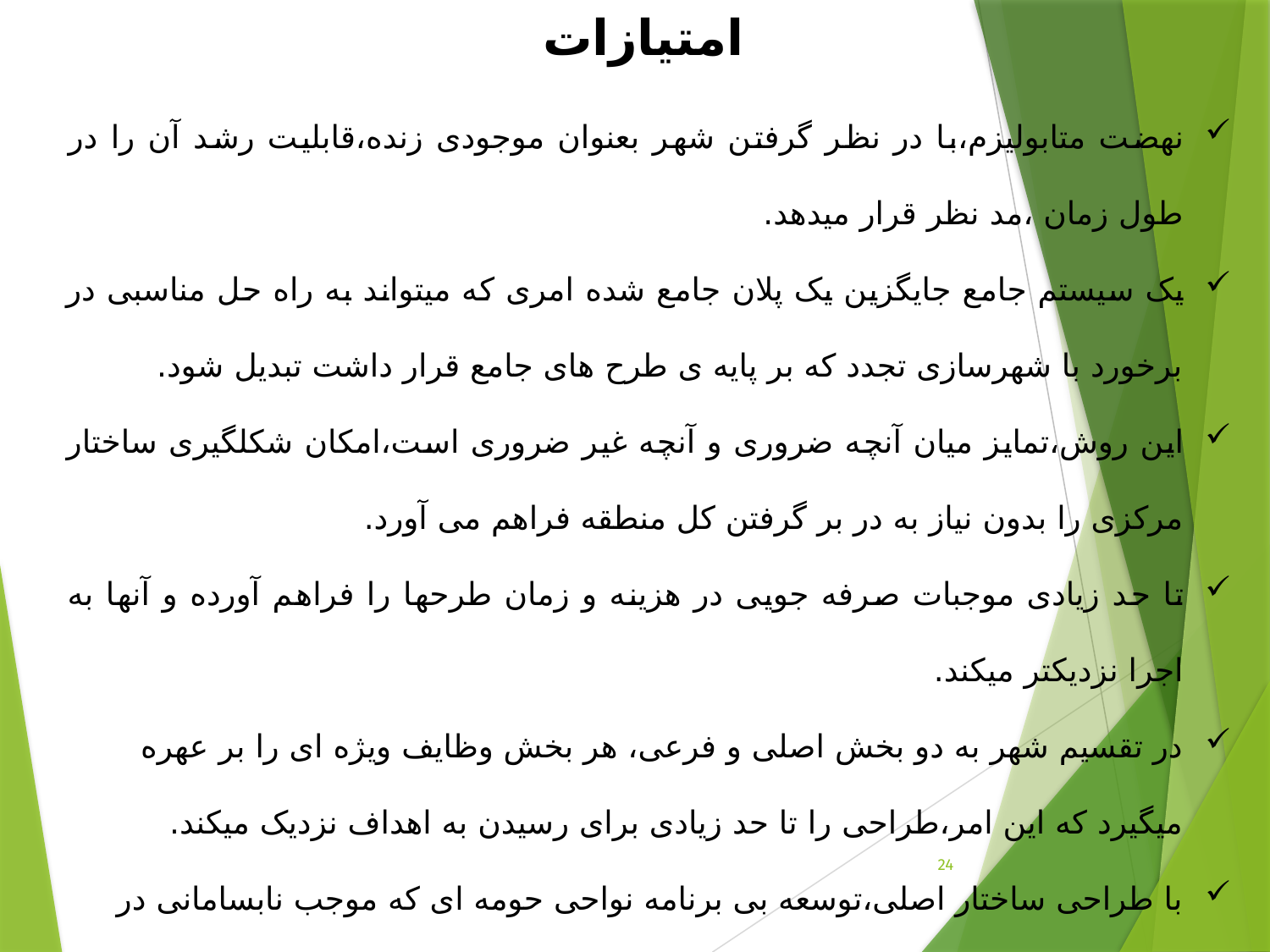

امتیازات
نهضت متابولیزم،با در نظر گرفتن شهر بعنوان موجودی زنده،قابلیت رشد آن را در طول زمان ،مد نظر قرار میدهد.
یک سیستم جامع جایگزین یک پلان جامع شده امری که میتواند به راه حل مناسبی در برخورد با شهرسازی تجدد که بر پایه ی طرح های جامع قرار داشت تبدیل شود.
این روش،تمایز میان آنچه ضروری و آنچه غیر ضروری است،امکان شکلگیری ساختار مرکزی را بدون نیاز به در بر گرفتن کل منطقه فراهم می آورد.
تا حد زیادی موجبات صرفه جویی در هزینه و زمان طرحها را فراهم آورده و آنها به اجرا نزدیکتر میکند.
در تقسیم شهر به دو بخش اصلی و فرعی، هر بخش وظایف ویژه ای را بر عهره میگیرد که این امر،طراحی را تا حد زیادی برای رسیدن به اهداف نزدیک میکند.
با طراحی ساختار اصلی،توسعه بی برنامه نواحی حومه ای که موجب نابسامانی در شهر شده را، تا حد زیادی کاهش میدهد.
24